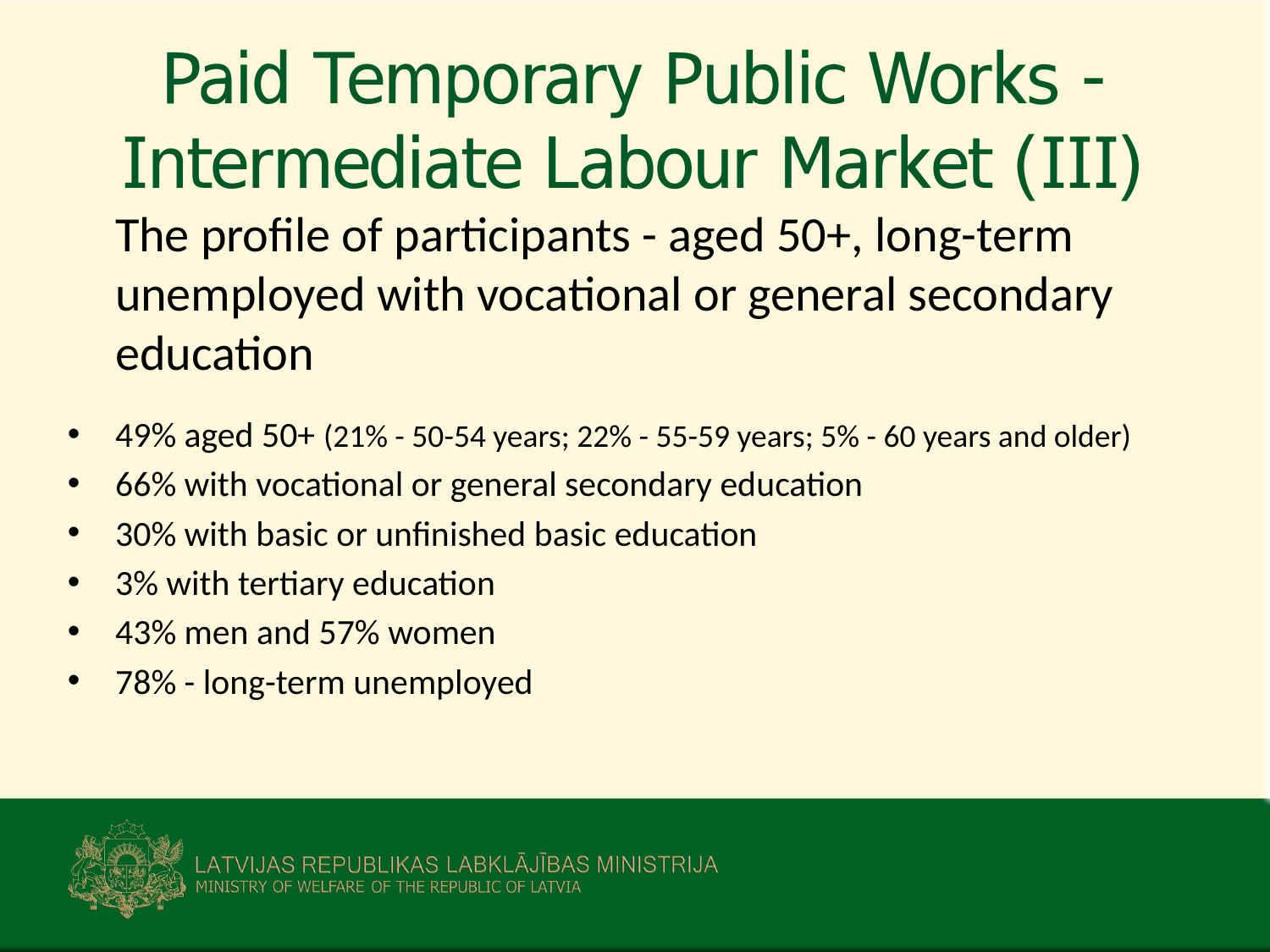

# Paid Temporary Public Works - Intermediate Labour Market (III)
	The profile of participants - aged 50+, long-term unemployed with vocational or general secondary education

49% aged 50+ (21% - 50-54 years; 22% - 55-59 years; 5% - 60 years and older)
66% with vocational or general secondary education
30% with basic or unfinished basic education
3% with tertiary education
43% men and 57% women
78% - long-term unemployed